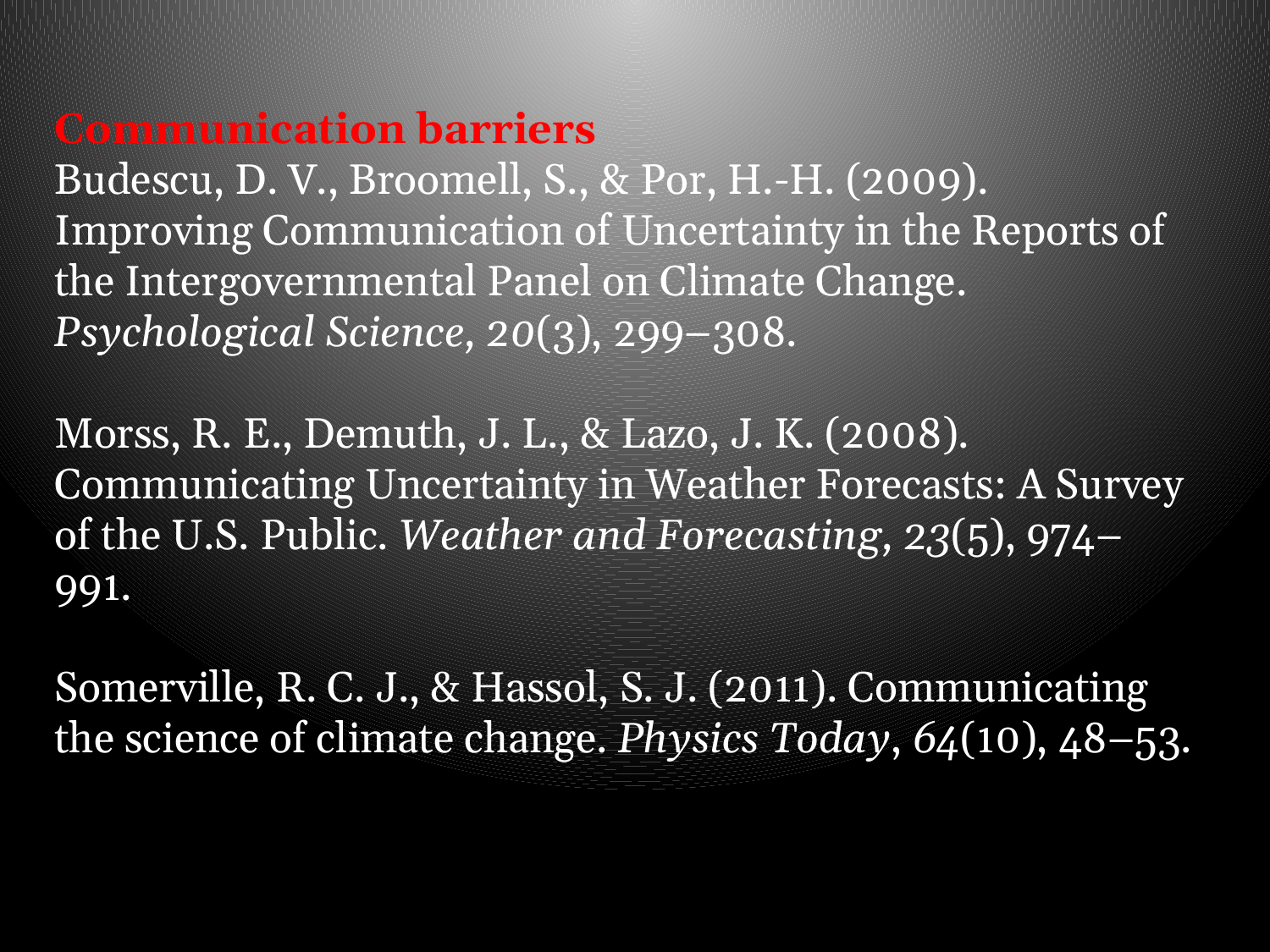

Communication barriers
Budescu, D. V., Broomell, S., & Por, H.-H. (2009). Improving Communication of Uncertainty in the Reports of the Intergovernmental Panel on Climate Change. Psychological Science, 20(3), 299–308.

Morss, R. E., Demuth, J. L., & Lazo, J. K. (2008). Communicating Uncertainty in Weather Forecasts: A Survey of the U.S. Public. Weather and Forecasting, 23(5), 974–991.

Somerville, R. C. J., & Hassol, S. J. (2011). Communicating the science of climate change. Physics Today, 64(10), 48–53.